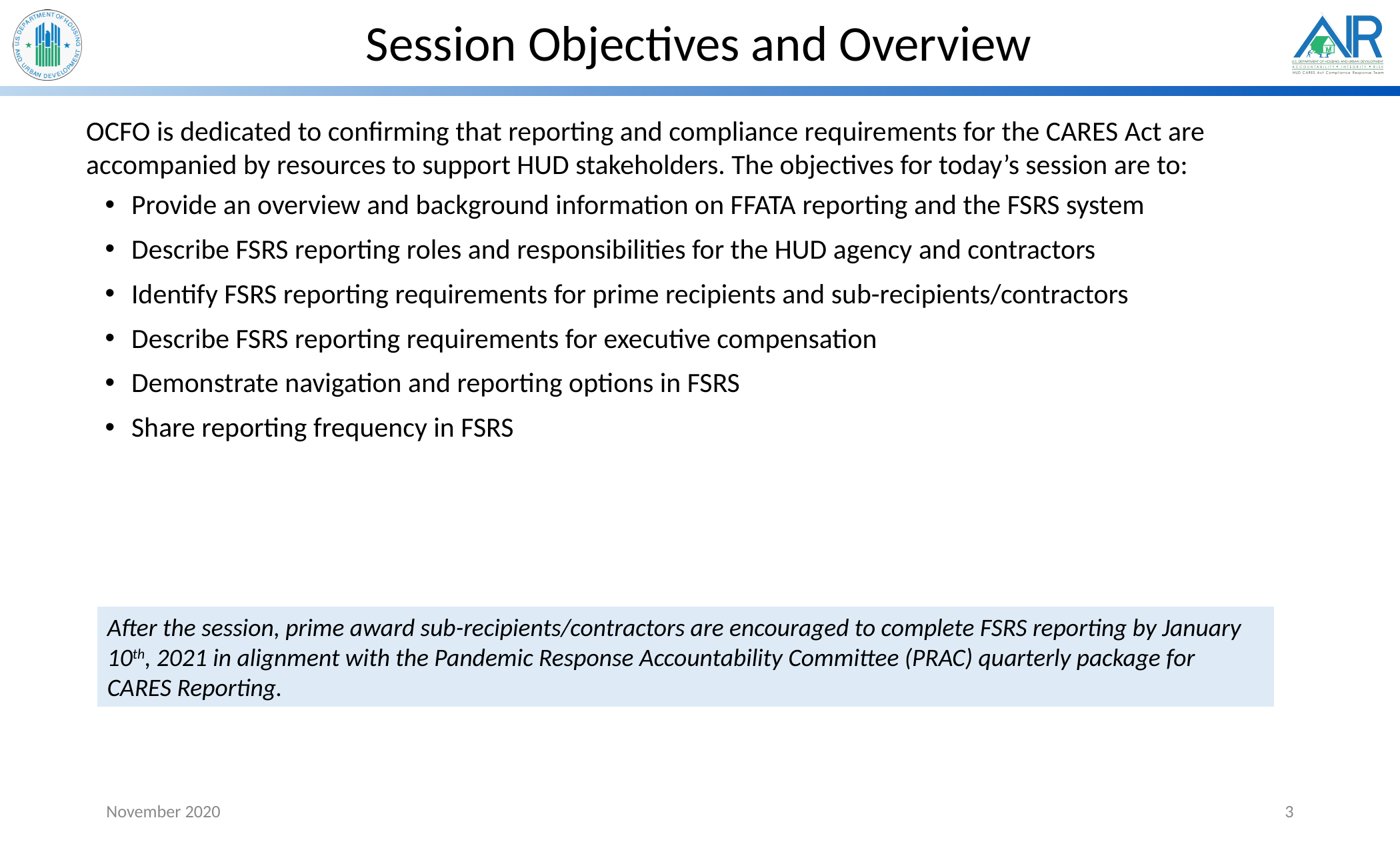

# Session Objectives and Overview
OCFO is dedicated to confirming that reporting and compliance requirements for the CARES Act are accompanied by resources to support HUD stakeholders. The objectives for today’s session are to:
Provide an overview and background information on FFATA reporting and the FSRS system
Describe FSRS reporting roles and responsibilities for the HUD agency and contractors
Identify FSRS reporting requirements for prime recipients and sub-recipients/contractors
Describe FSRS reporting requirements for executive compensation
Demonstrate navigation and reporting options in FSRS
Share reporting frequency in FSRS

After the session, prime award sub-recipients/contractors are encouraged to complete FSRS reporting by January 10th, 2021 in alignment with the Pandemic Response Accountability Committee (PRAC) quarterly package for CARES Reporting.
November 2020
3